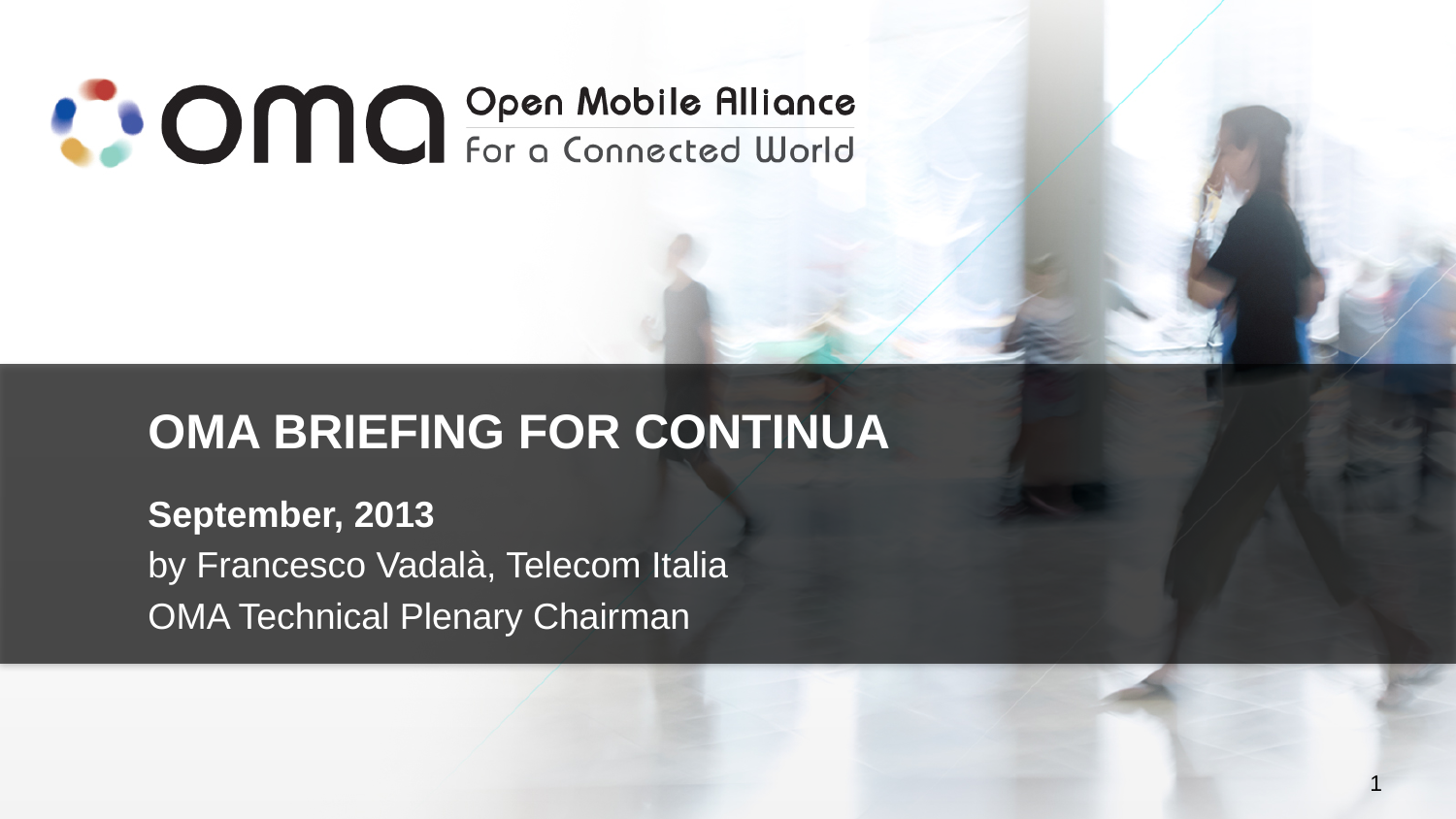

# OMA Briefing for Continua
September, 2013
by Francesco Vadalà, Telecom Italia
OMA Technical Plenary Chairman